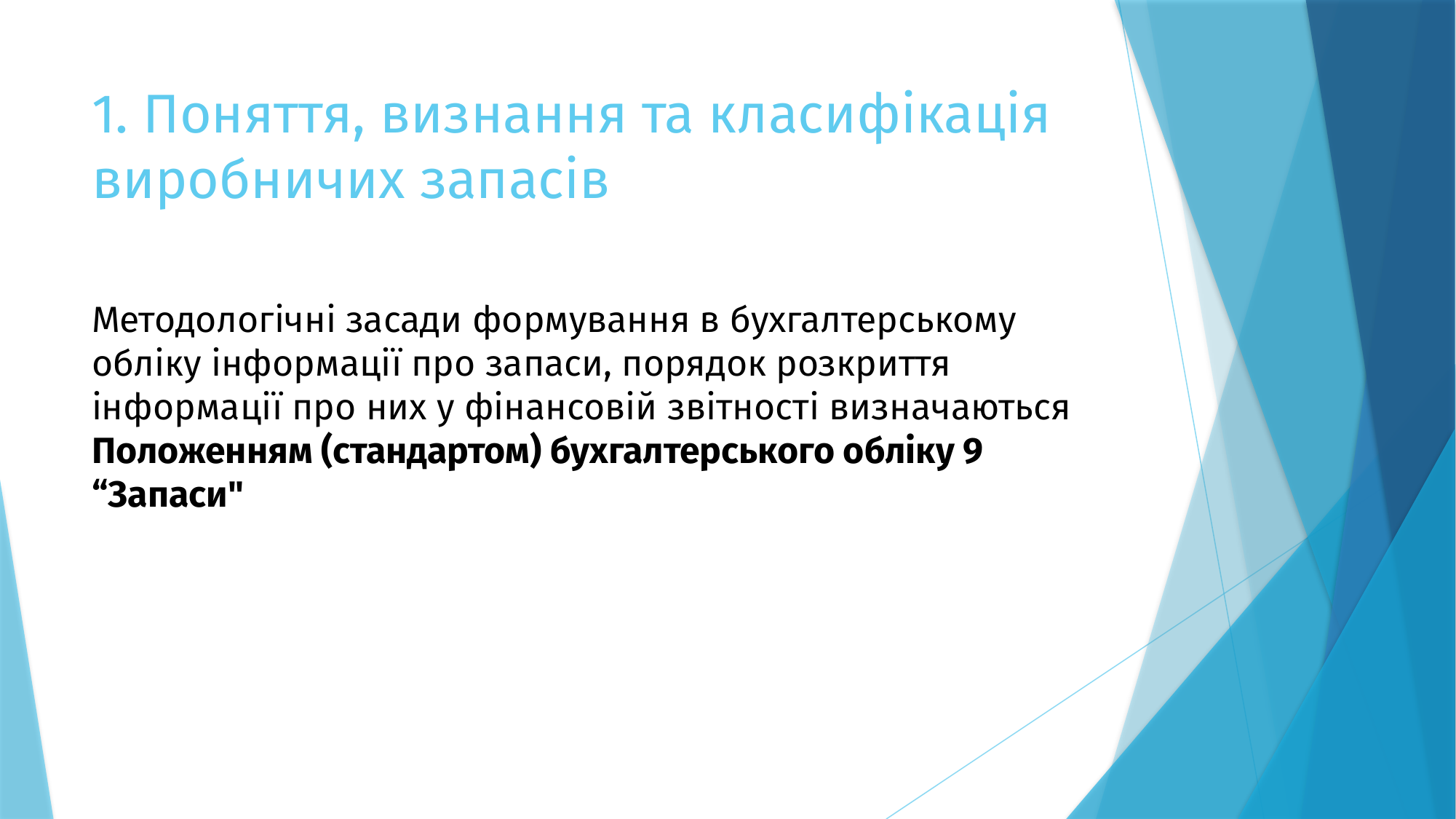

# 1. Поняття, визнання та класифікація виробничих запасів
Методологічні засади формування в бухгалтерському обліку інформації про запаси, порядок розкриття інформації про них у фінансовій звітності визначаються
Положенням (стандартом) бухгалтерського обліку 9 “Запаси"